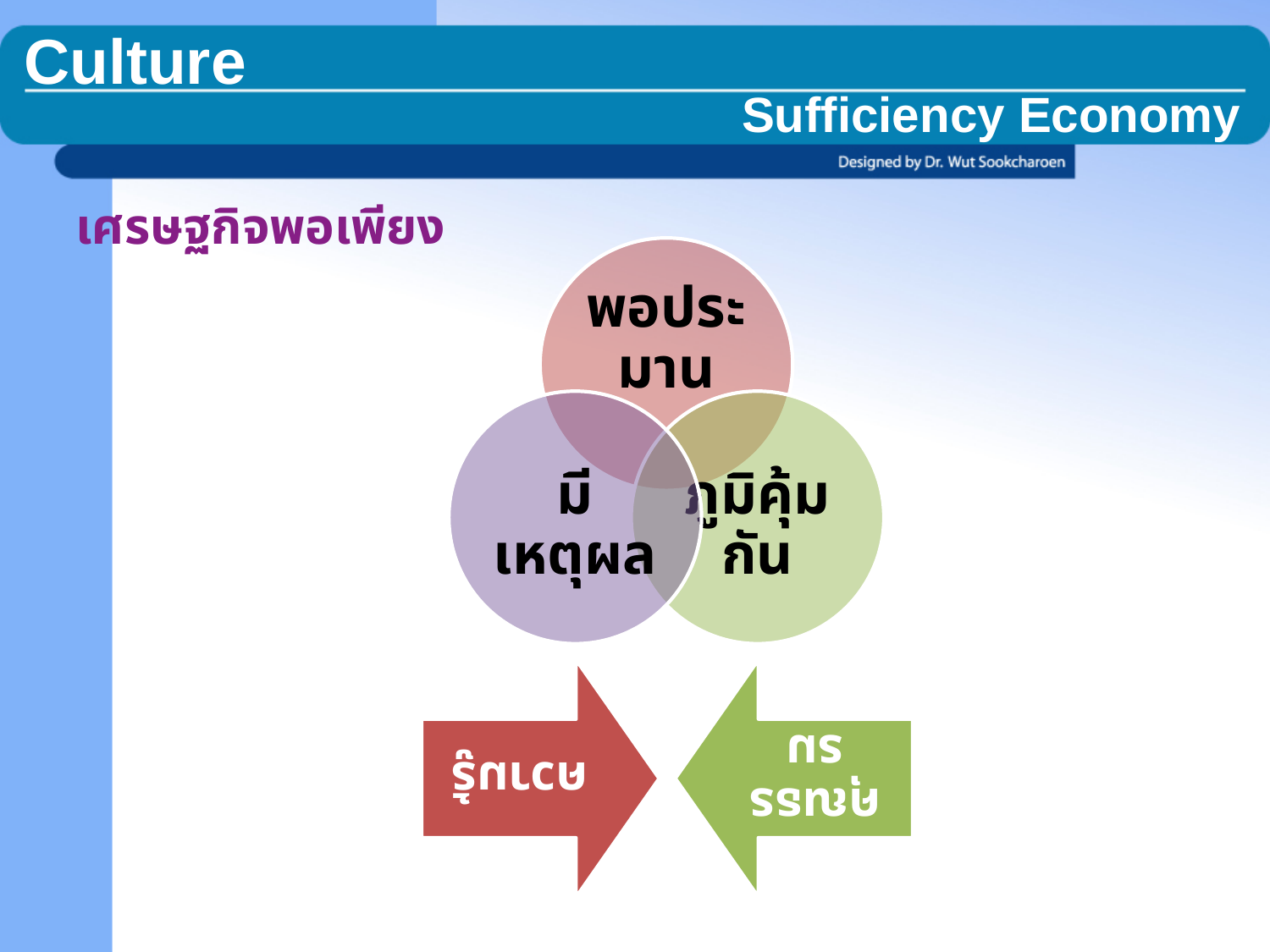

Culture
Sufficiency Economy
เศรษฐกิจพอเพียง
พอประมาน
ภูมิคุ้มกัน
มีเหตุผล
ความรู้
คุณธรรม